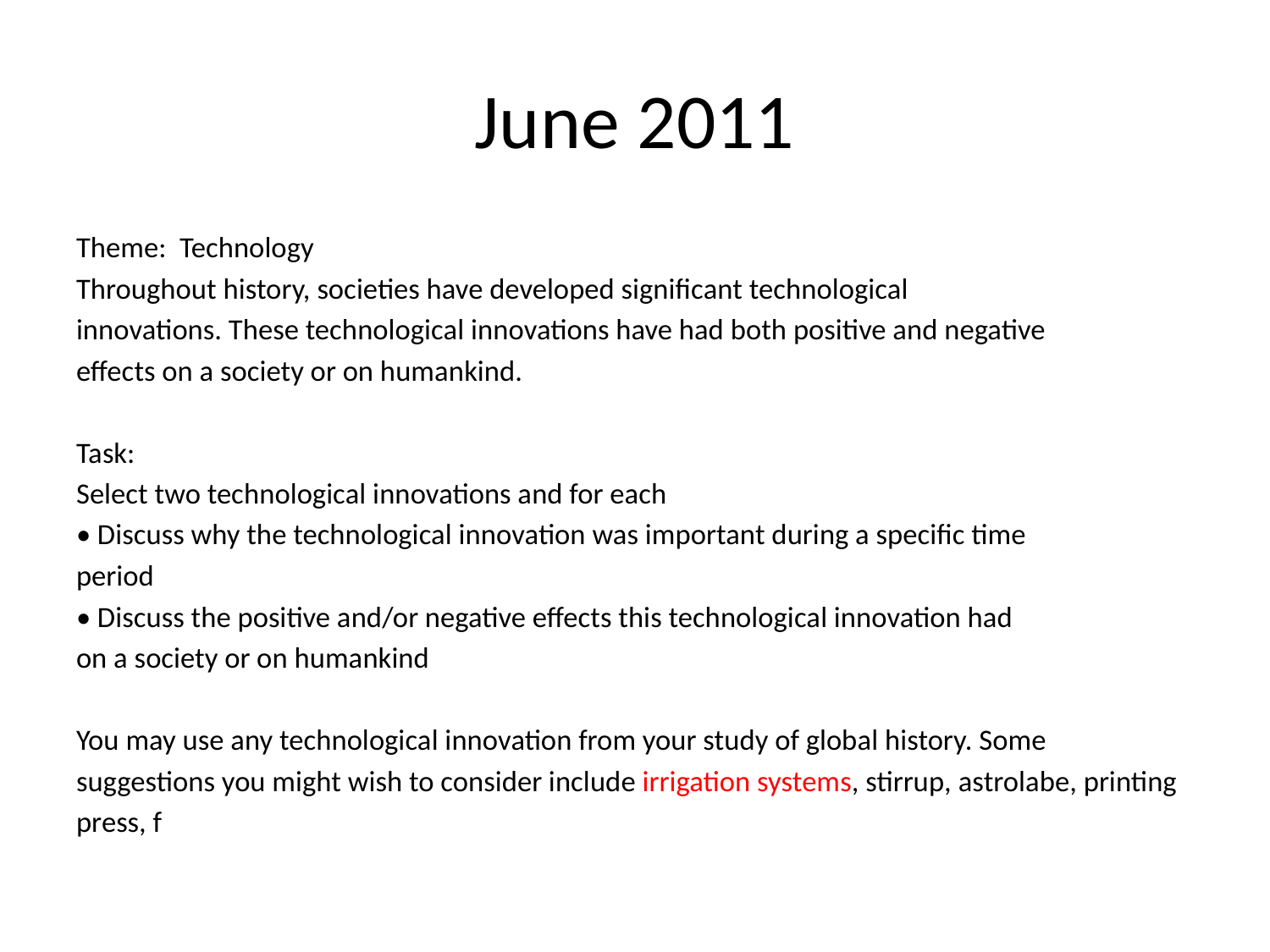

# June 2011
Theme:  Technology
Throughout history, societies have developed significant technological
innovations. These technological innovations have had both positive and negative
effects on a society or on humankind.

Task:
Select two technological innovations and for each
• Discuss why the technological innovation was important during a specific time
period
• Discuss the positive and/or negative effects this technological innovation had
on a society or on humankind

You may use any technological innovation from your study of global history. Some
suggestions you might wish to consider include irrigation systems, stirrup, astrolabe, printing
press, f